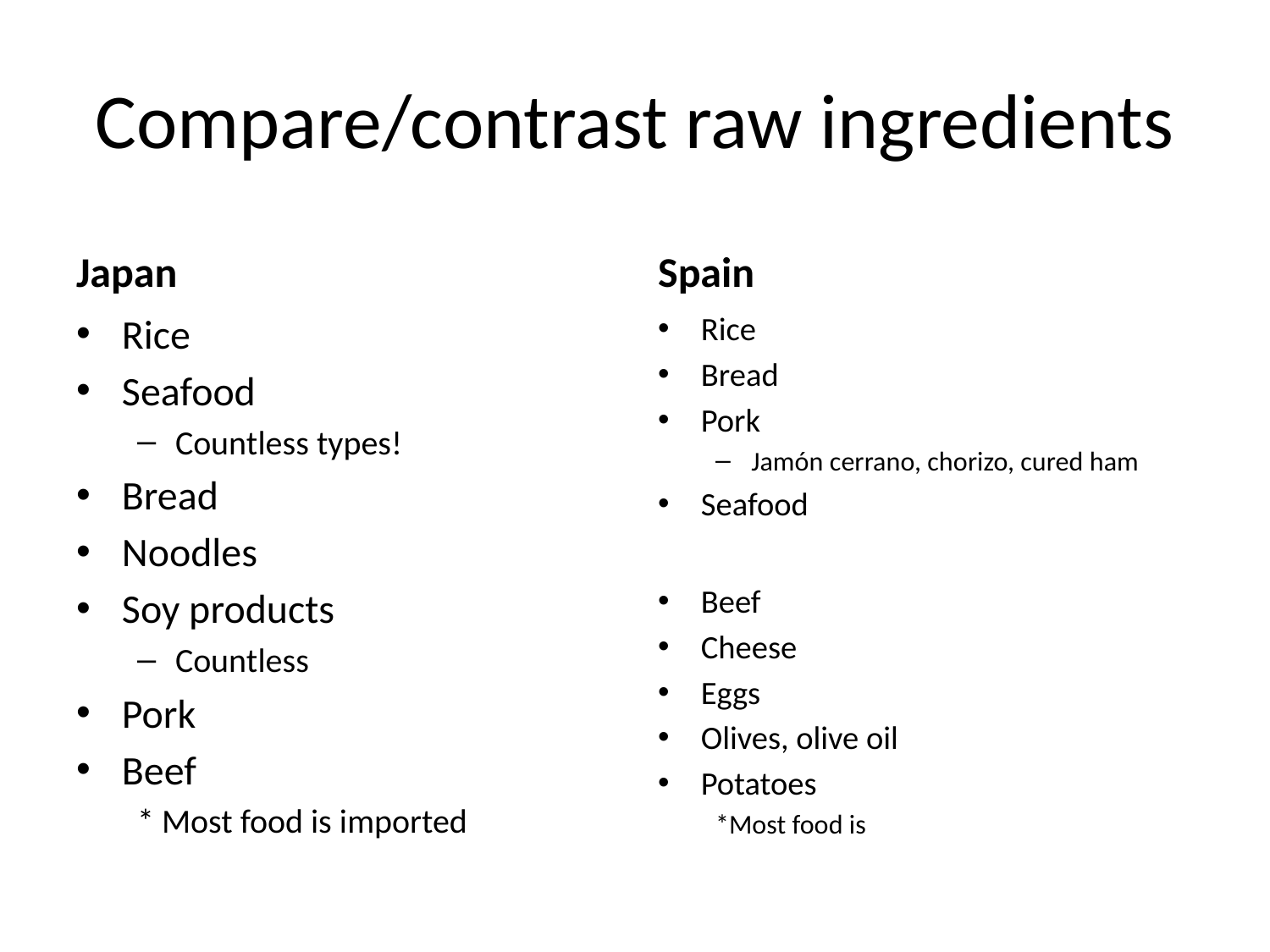

# Compare/contrast raw ingredients
Japan
Spain
Rice
Seafood
Countless types!
Bread
Noodles
Soy products
Countless
Pork
Beef
* Most food is imported
Rice
Bread
Pork
Jamón cerrano, chorizo, cured ham
Seafood

Beef
Cheese
Eggs
Olives, olive oil
Potatoes
*Most food is